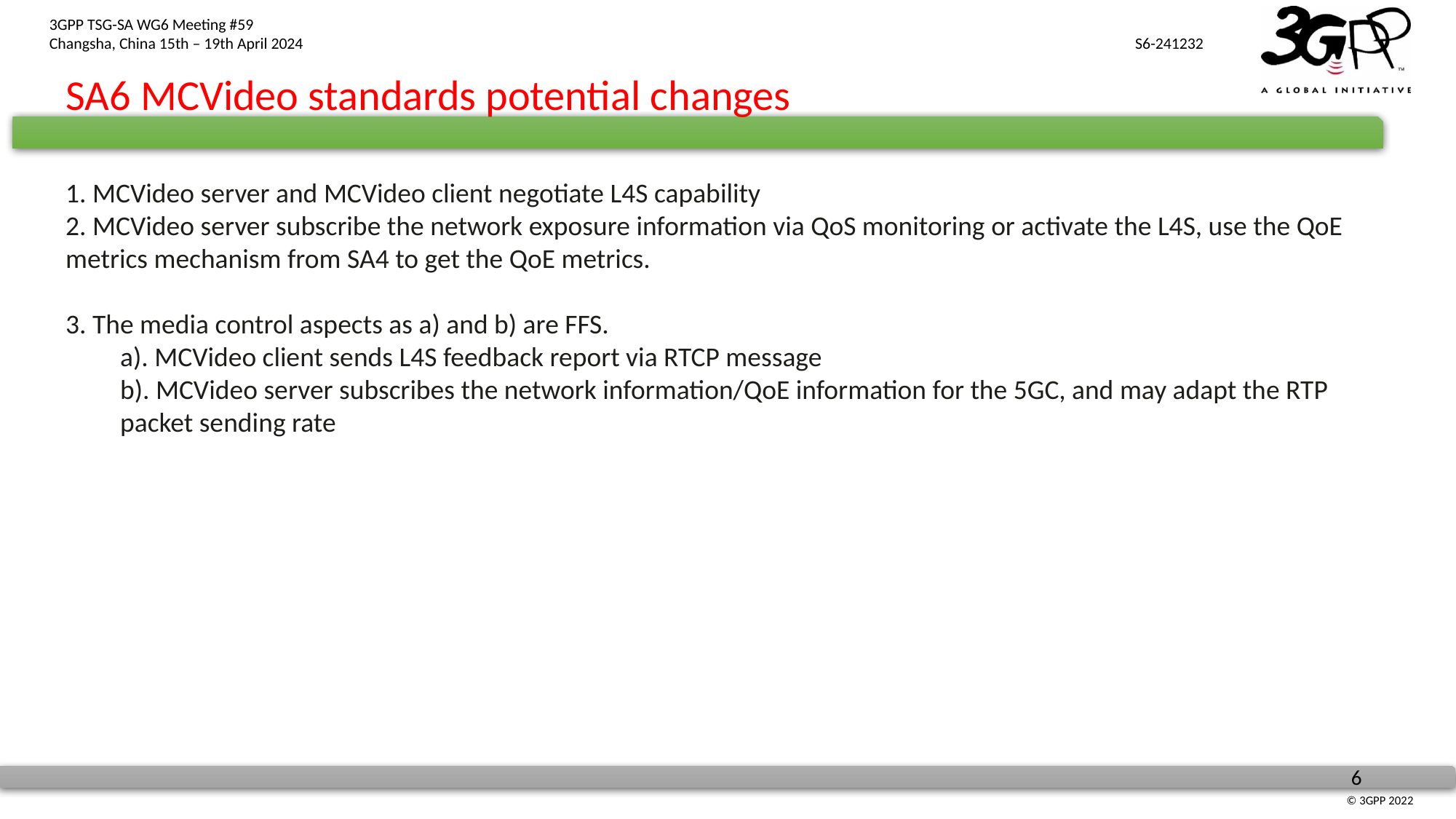

SA6 MCVideo standards potential changes
1. MCVideo server and MCVideo client negotiate L4S capability
2. MCVideo server subscribe the network exposure information via QoS monitoring or activate the L4S, use the QoE metrics mechanism from SA4 to get the QoE metrics.

3. The media control aspects as a) and b) are FFS.
a). MCVideo client sends L4S feedback report via RTCP message
b). MCVideo server subscribes the network information/QoE information for the 5GC, and may adapt the RTP packet sending rate